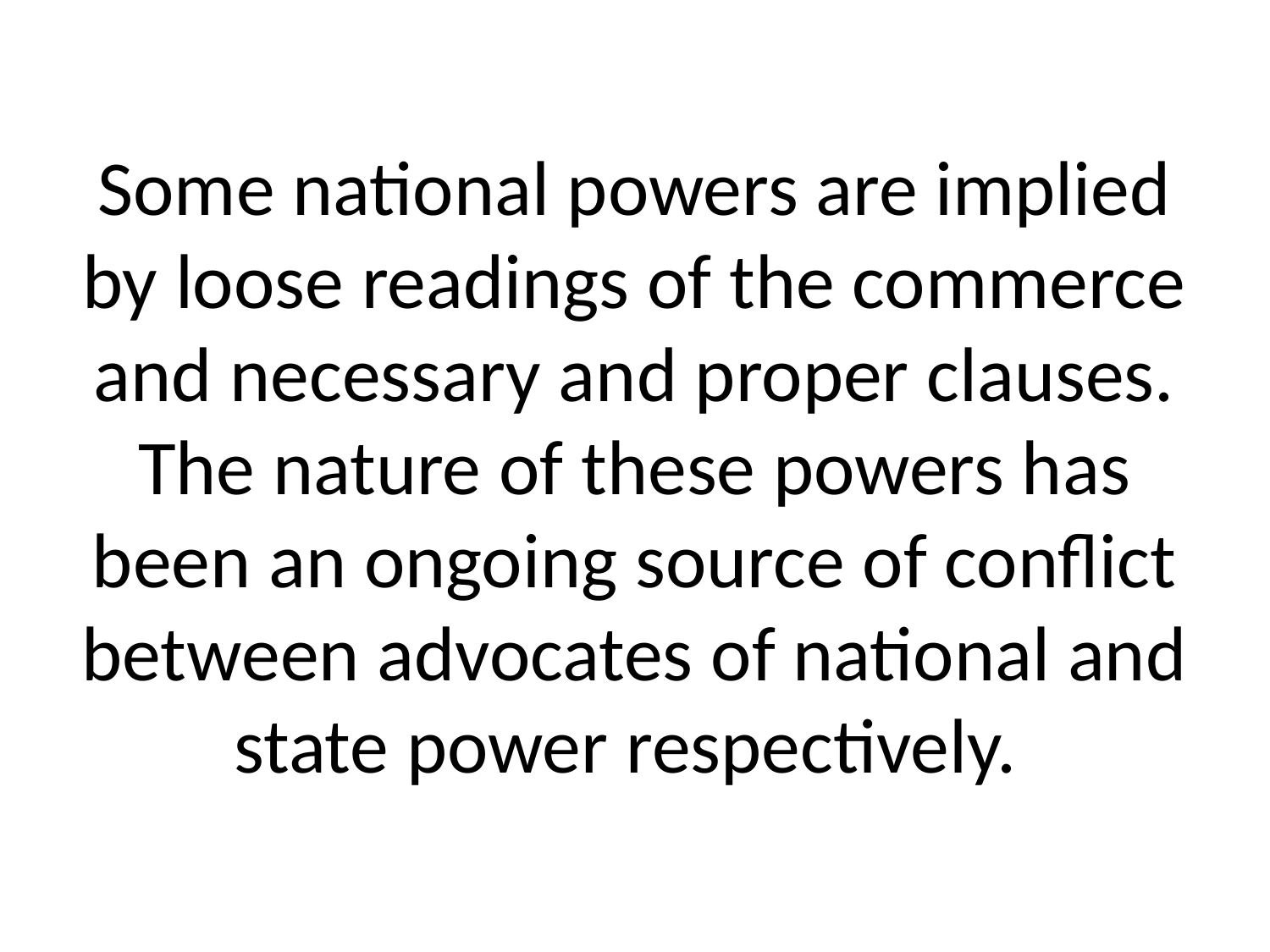

# Some national powers are implied by loose readings of the commerce and necessary and proper clauses. The nature of these powers has been an ongoing source of conflict between advocates of national and state power respectively.